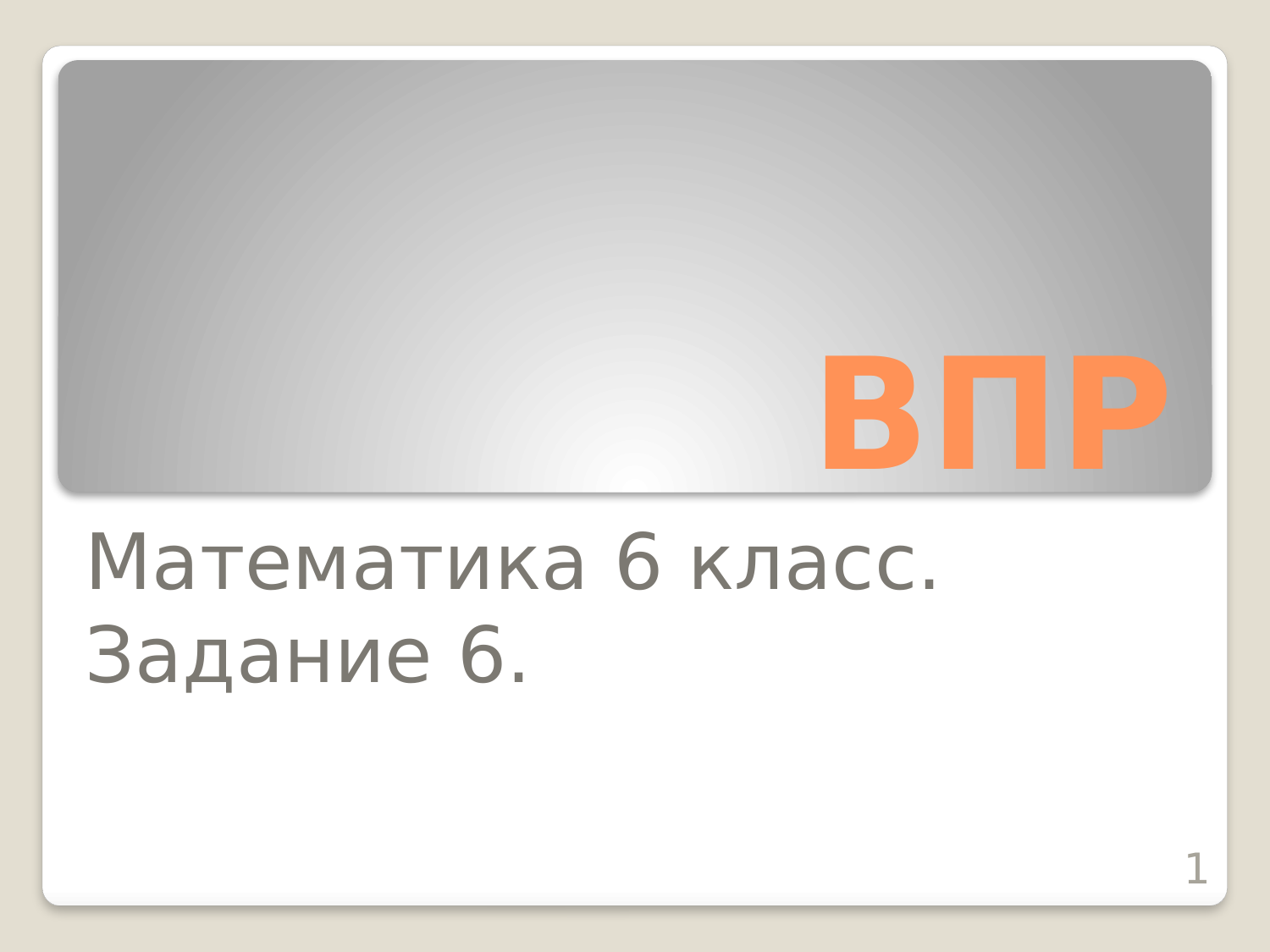

# ВПР
Математика 6 класс. Задание 6.
1